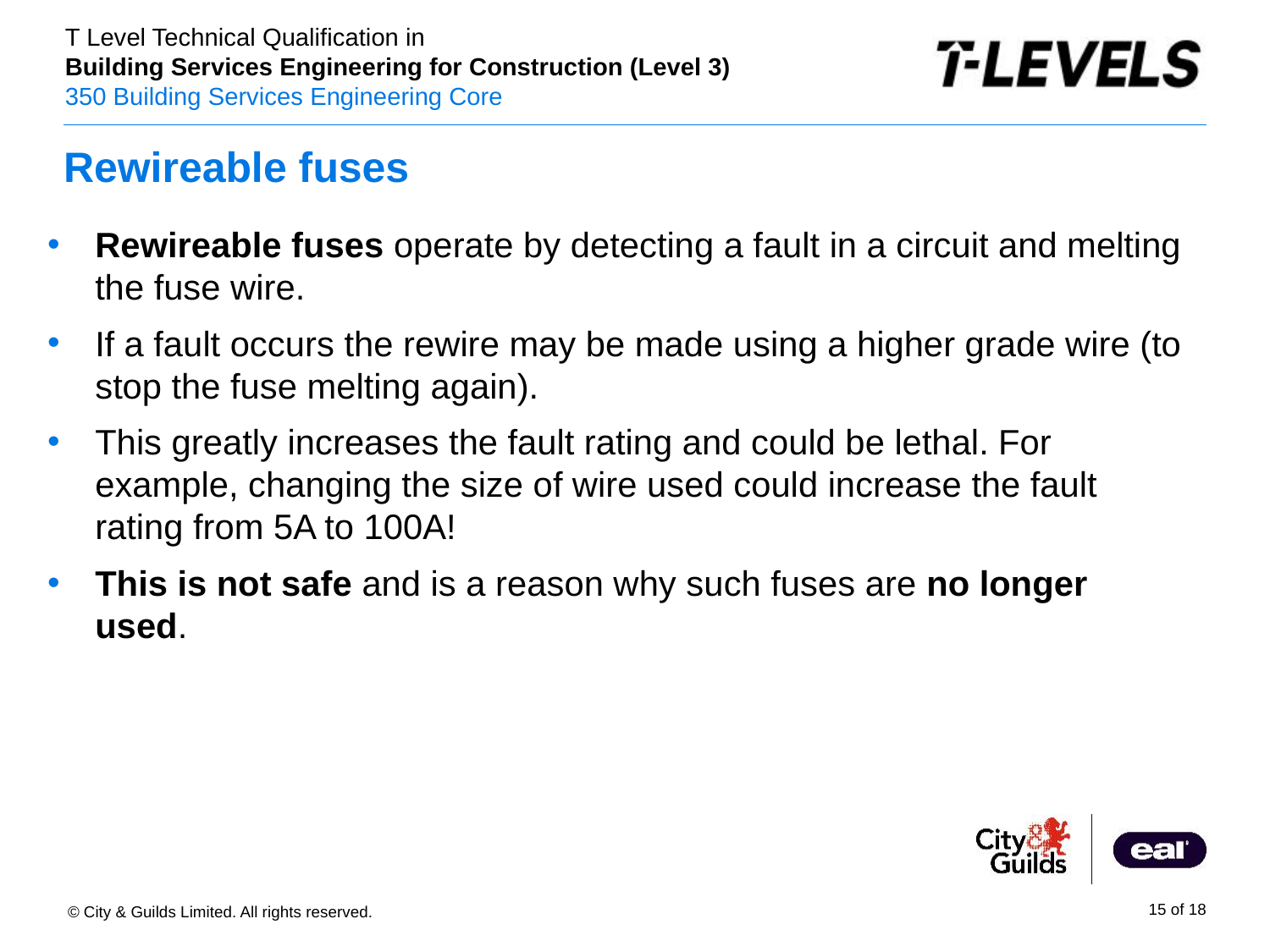

# Rewireable fuses
Rewireable fuses operate by detecting a fault in a circuit and melting the fuse wire.
If a fault occurs the rewire may be made using a higher grade wire (to stop the fuse melting again).
This greatly increases the fault rating and could be lethal. For example, changing the size of wire used could increase the fault rating from 5A to 100A!
This is not safe and is a reason why such fuses are no longer used.